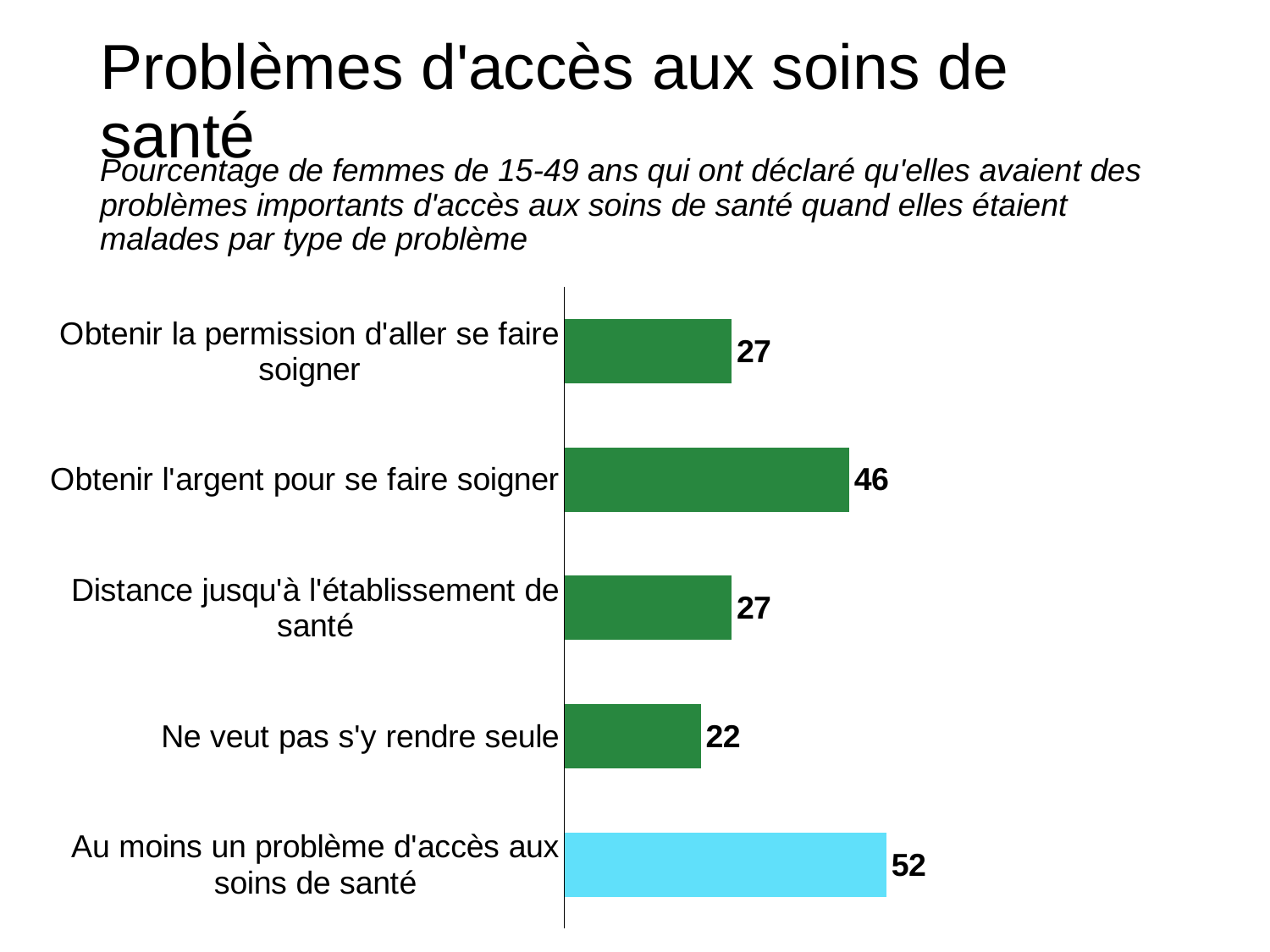

# Problèmes d'accès aux soins de santé
Pourcentage de femmes de 15-49 ans qui ont déclaré qu'elles avaient des problèmes importants d'accès aux soins de santé quand elles étaient malades par type de problème

### Chart

| Category | Column3 |
|---|---|
| Au moins un problème d'accès aux soins de santé | 52.0 |
| Ne veut pas s'y rendre seule | 22.0 |
| Distance jusqu'à l'établissement de santé | 27.0 |
| Obtenir l'argent pour se faire soigner | 46.0 |
| Obtenir la permission d'aller se faire soigner | 27.0 |